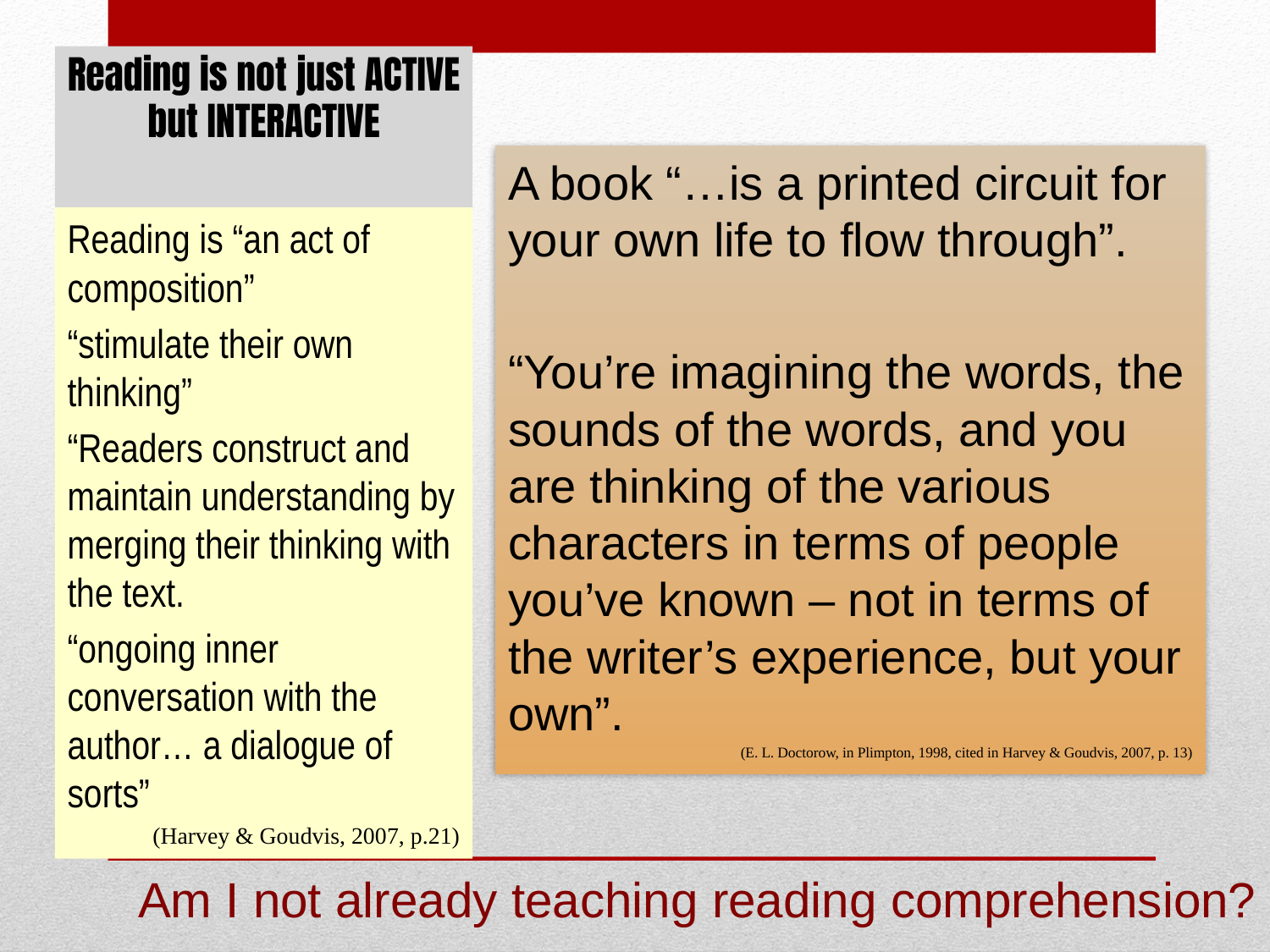

Reading is not just ACTIVE but INTERACTIVE
A book “…is a printed circuit for your own life to flow through”.

“You’re imagining the words, the sounds of the words, and you are thinking of the various characters in terms of people you’ve known – not in terms of the writer’s experience, but your own”.
 (E. L. Doctorow, in Plimpton, 1998, cited in Harvey & Goudvis, 2007, p. 13)
Reading is “an act of composition”
“stimulate their own thinking”
“Readers construct and maintain understanding by merging their thinking with the text.
“ongoing inner conversation with the author… a dialogue of sorts”
(Harvey & Goudvis, 2007, p.21)
Am I not already teaching reading comprehension?